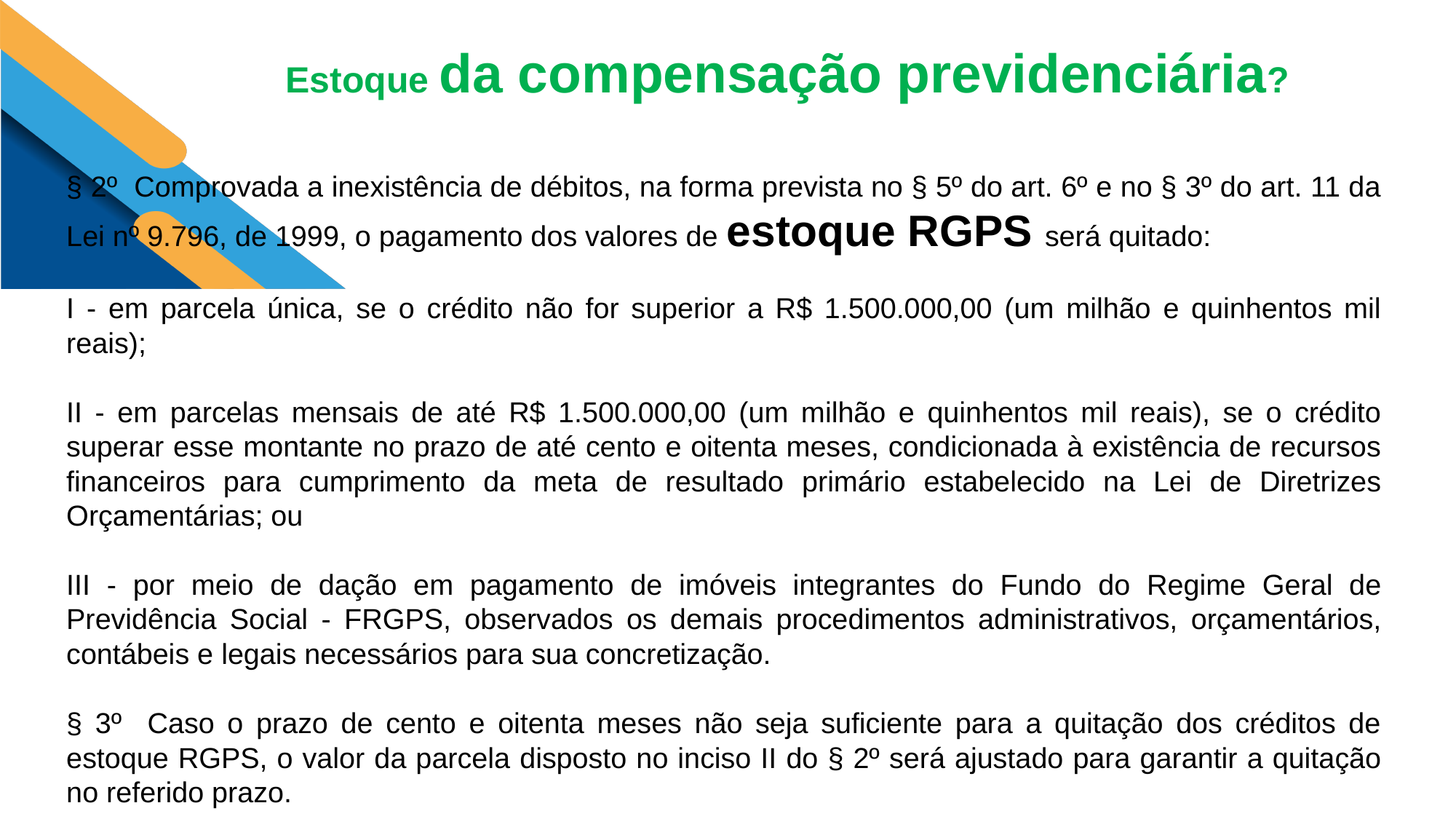

Estoque da compensação previdenciária?

§ 2º  Comprovada a inexistência de débitos, na forma prevista no § 5º do art. 6º e no § 3º do art. 11 da Lei nº 9.796, de 1999, o pagamento dos valores de estoque RGPS será quitado:

I - em parcela única, se o crédito não for superior a R$ 1.500.000,00 (um milhão e quinhentos mil reais);

II - em parcelas mensais de até R$ 1.500.000,00 (um milhão e quinhentos mil reais), se o crédito superar esse montante no prazo de até cento e oitenta meses, condicionada à existência de recursos financeiros para cumprimento da meta de resultado primário estabelecido na Lei de Diretrizes Orçamentárias; ou

III - por meio de dação em pagamento de imóveis integrantes do Fundo do Regime Geral de Previdência Social - FRGPS, observados os demais procedimentos administrativos, orçamentários, contábeis e legais necessários para sua concretização.

§ 3º  Caso o prazo de cento e oitenta meses não seja suficiente para a quitação dos créditos de estoque RGPS, o valor da parcela disposto no inciso II do § 2º será ajustado para garantir a quitação no referido prazo.